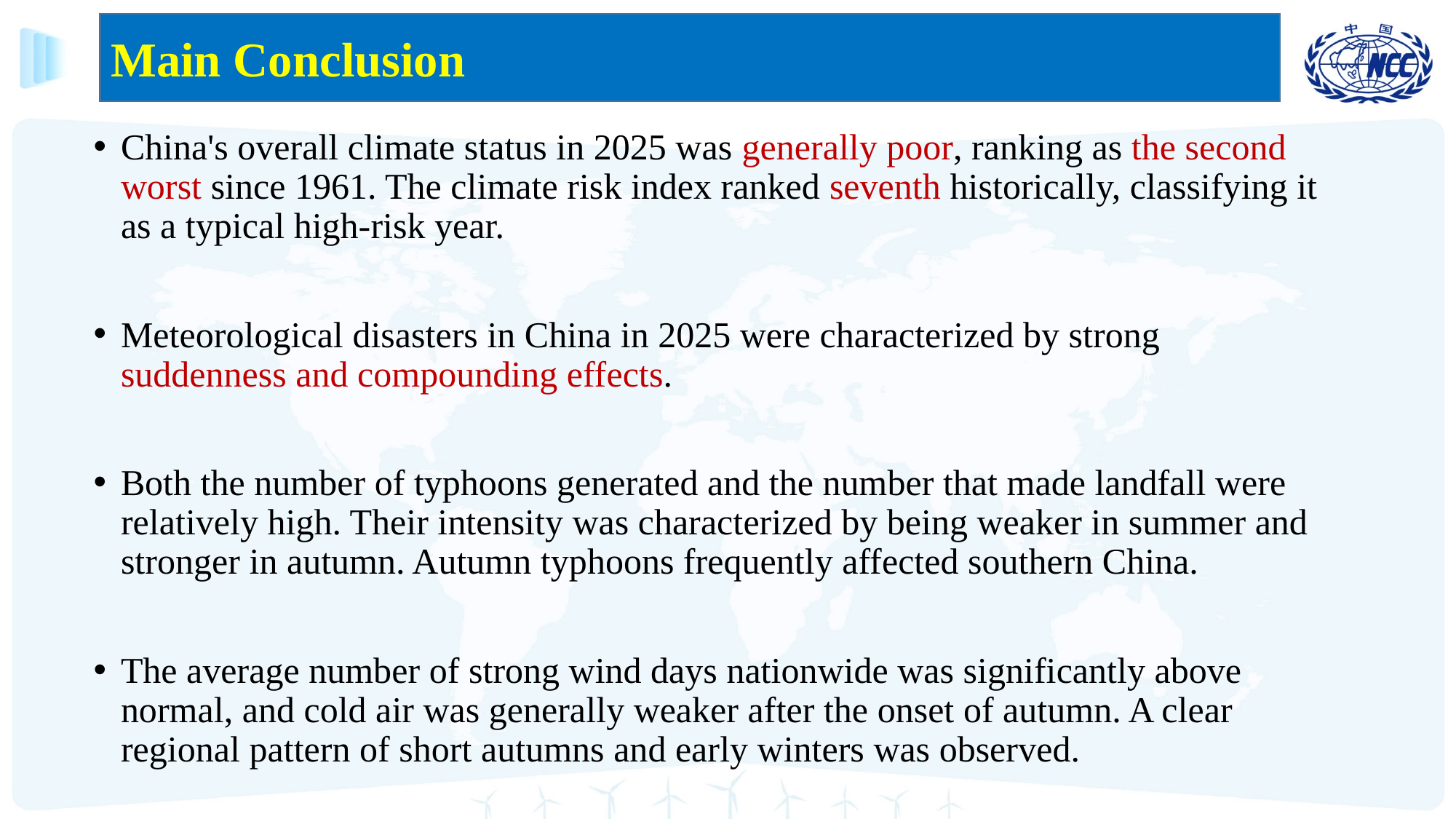

Main Conclusion
China's overall climate status in 2025 was generally poor, ranking as the second worst since 1961. The climate risk index ranked seventh historically, classifying it as a typical high-risk year.

Meteorological disasters in China in 2025 were characterized by strong suddenness and compounding effects.

Both the number of typhoons generated and the number that made landfall were relatively high. Their intensity was characterized by being weaker in summer and stronger in autumn. Autumn typhoons frequently affected southern China.

The average number of strong wind days nationwide was significantly above normal, and cold air was generally weaker after the onset of autumn. A clear regional pattern of short autumns and early winters was observed.